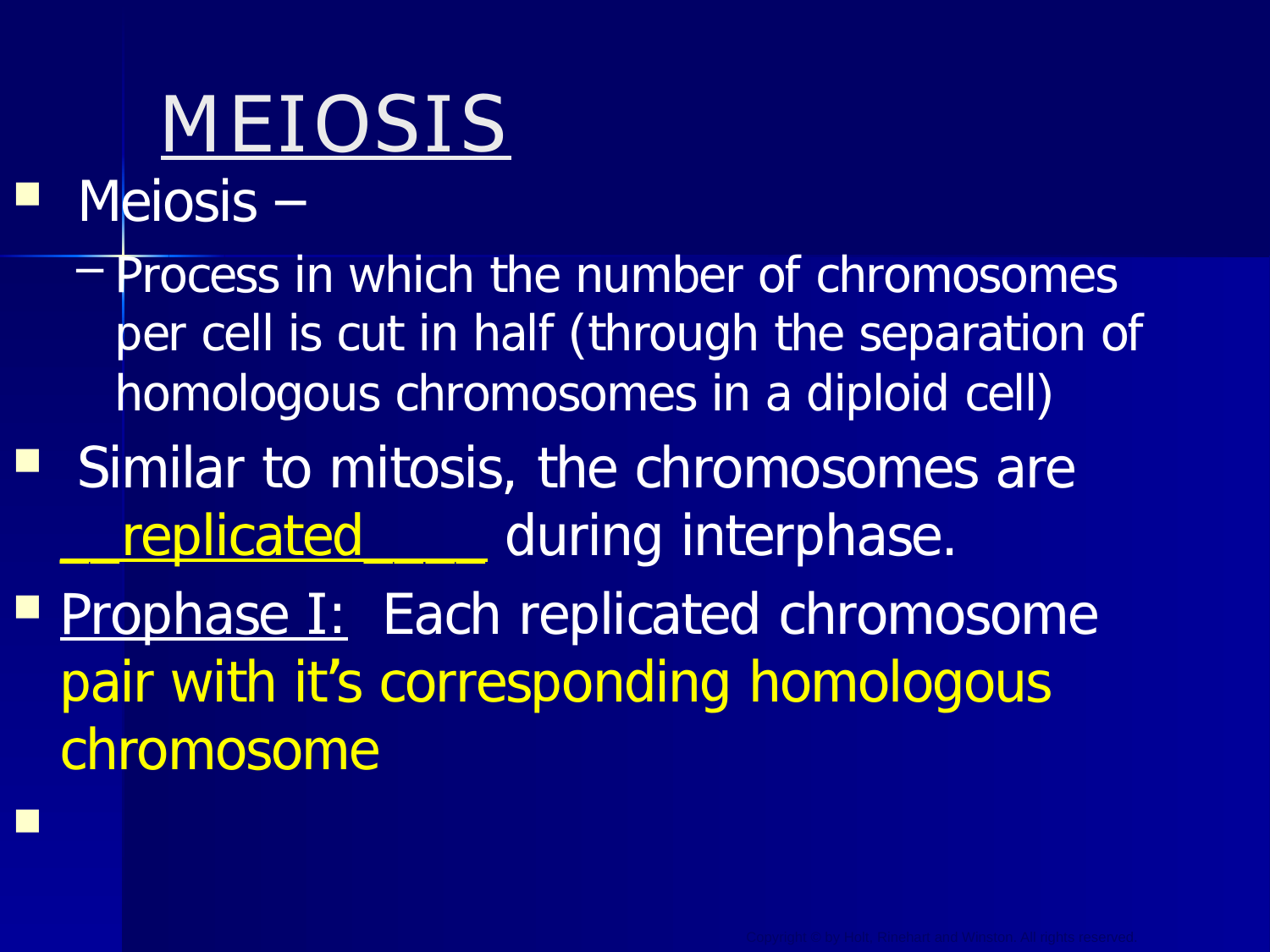

# MEIOSIS
 Meiosis –
Process in which the number of chromosomes per cell is cut in half (through the separation of homologous chromosomes in a diploid cell)
 Similar to mitosis, the chromosomes are __replicated____ during interphase.
Prophase I:  Each replicated chromosome pair with it’s corresponding homologous  chromosome